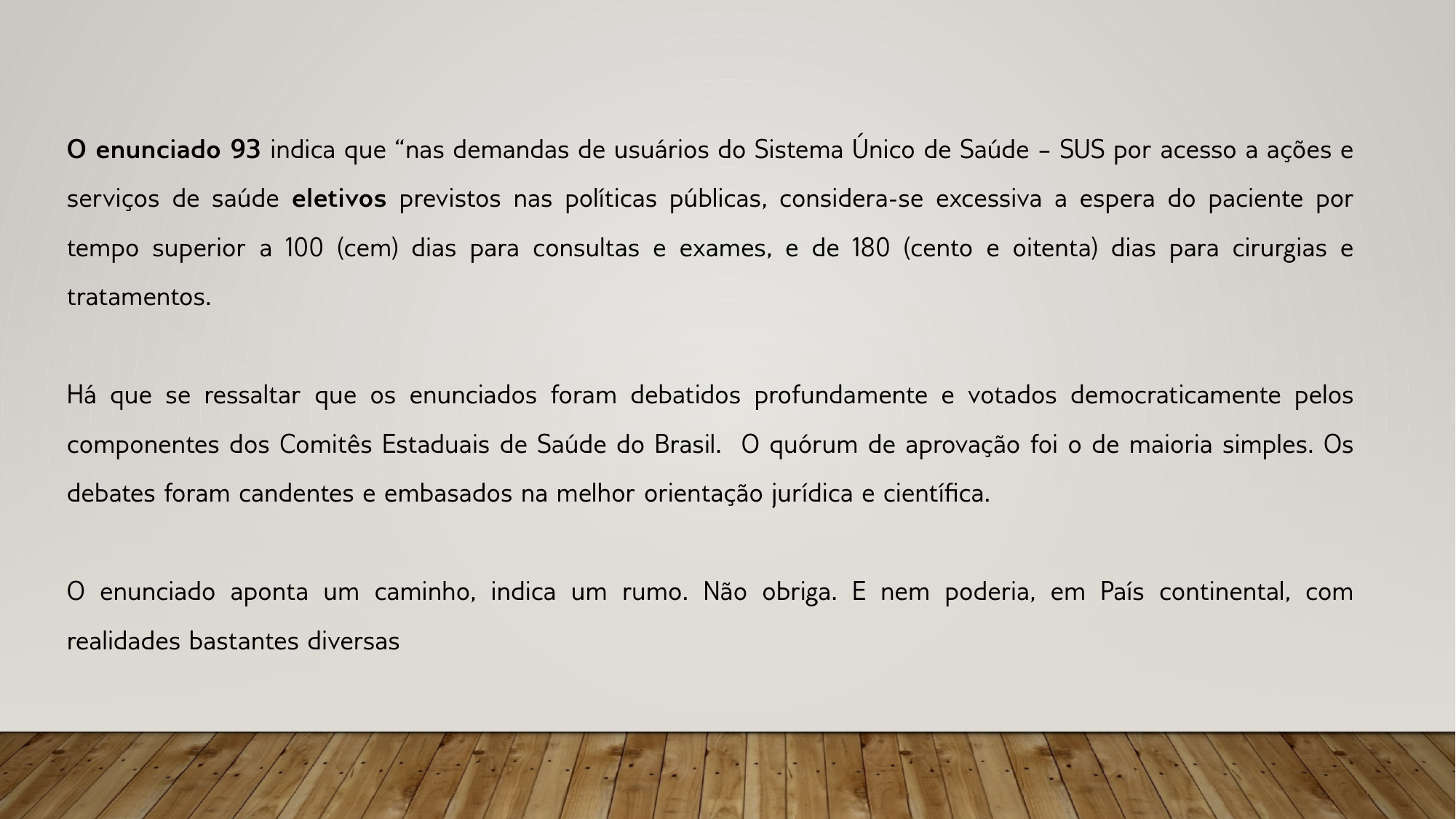

O enunciado 93 indica que “nas demandas de usuários do Sistema Único de Saúde – SUS por acesso a ações e serviços de saúde eletivos previstos nas políticas públicas, considera-se excessiva a espera do paciente por tempo superior a 100 (cem) dias para consultas e exames, e de 180 (cento e oitenta) dias para cirurgias e tratamentos.

Há que se ressaltar que os enunciados foram debatidos profundamente e votados democraticamente pelos componentes dos Comitês Estaduais de Saúde do Brasil.  O quórum de aprovação foi o de maioria simples. Os debates foram candentes e embasados na melhor orientação jurídica e científica.

O enunciado aponta um caminho, indica um rumo. Não obriga. E nem poderia, em País continental, com realidades bastantes diversas